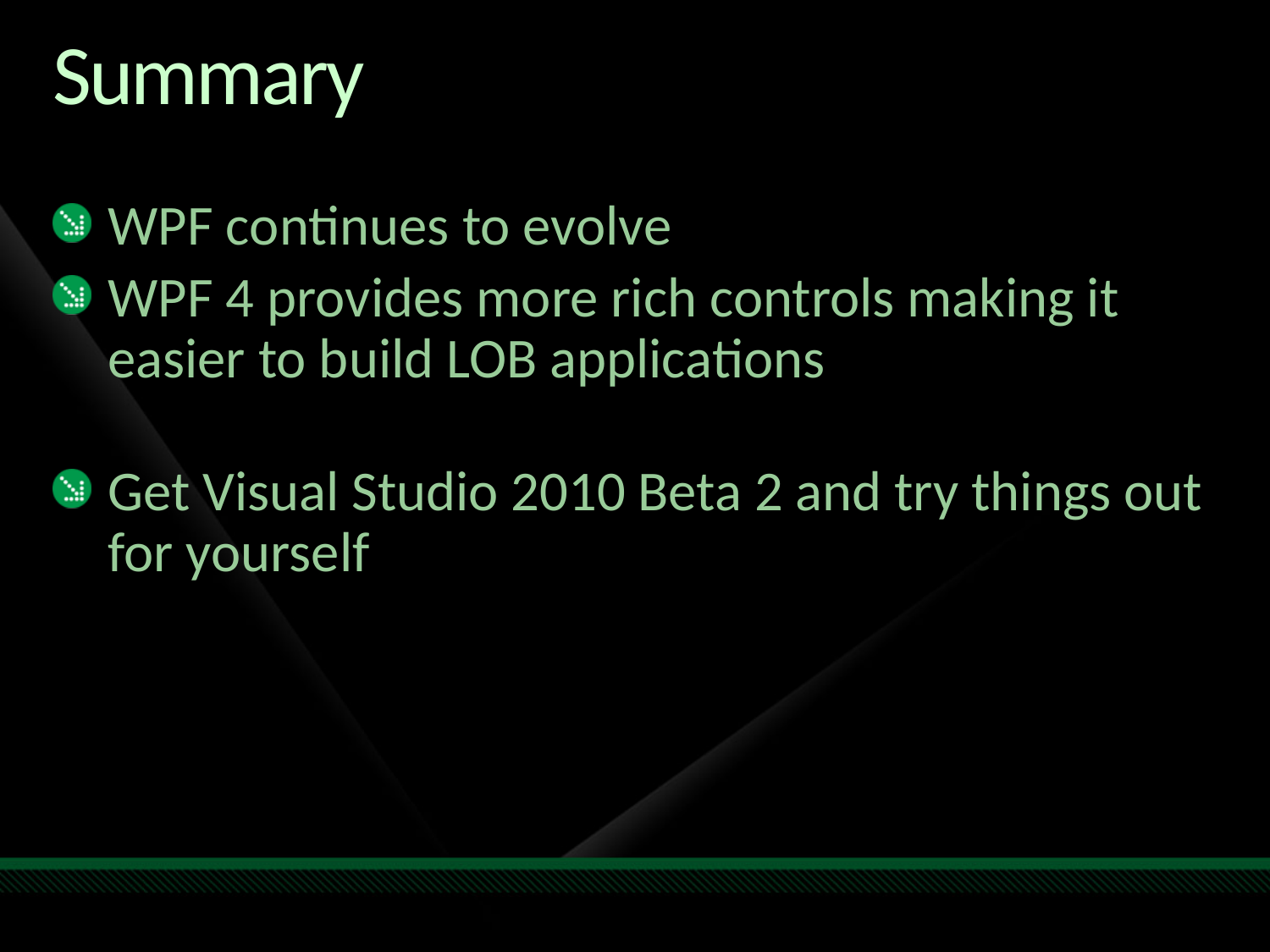

# Summary
WPF continues to evolve
WPF 4 provides more rich controls making it easier to build LOB applications
Get Visual Studio 2010 Beta 2 and try things out for yourself